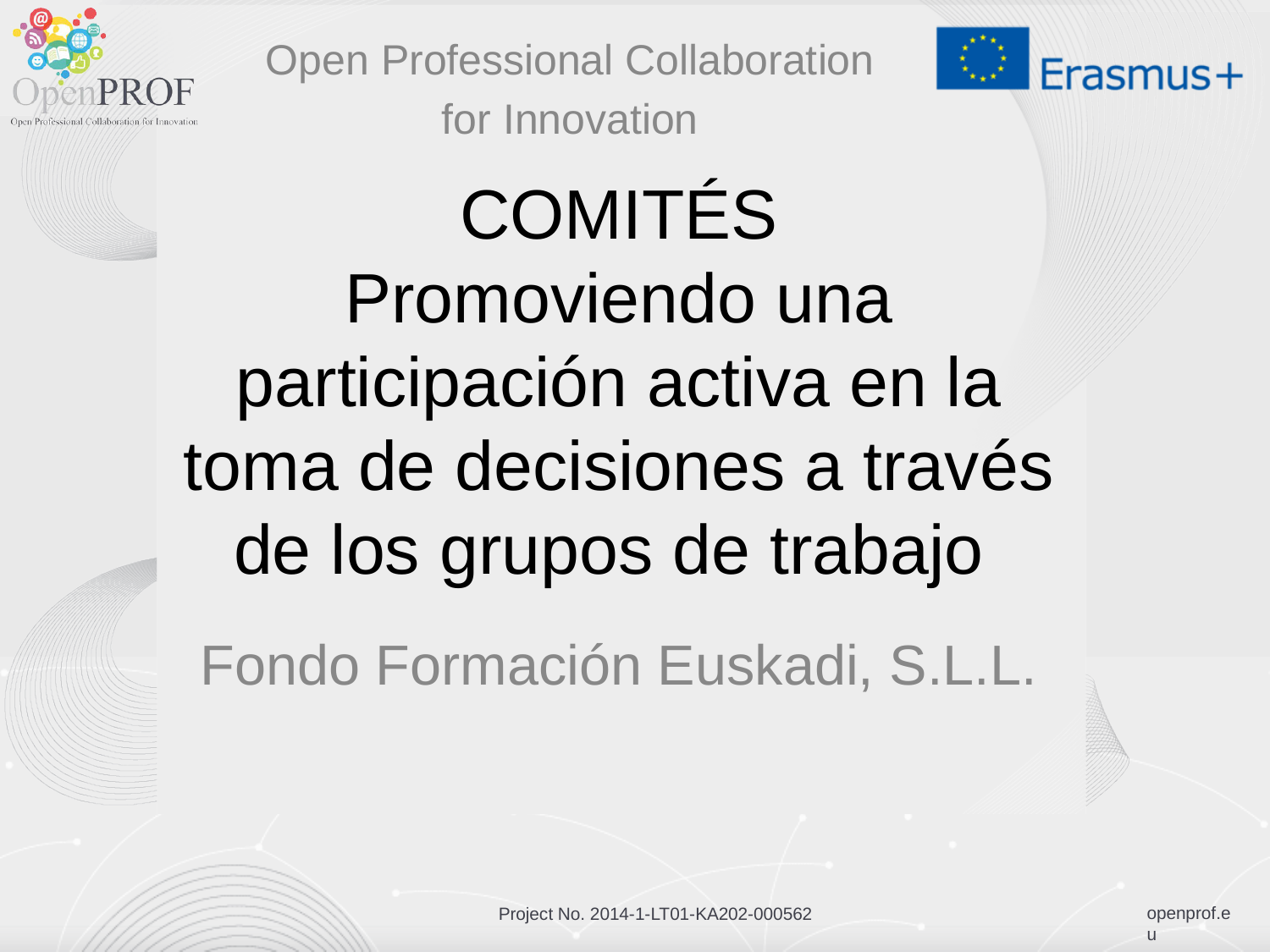

Open Professional Collaboration
for Innovation
# COMITÉS
Promoviendo una participación activa en la toma de decisiones a través de los grupos de trabajo
Fondo Formación Euskadi, S.L.L.